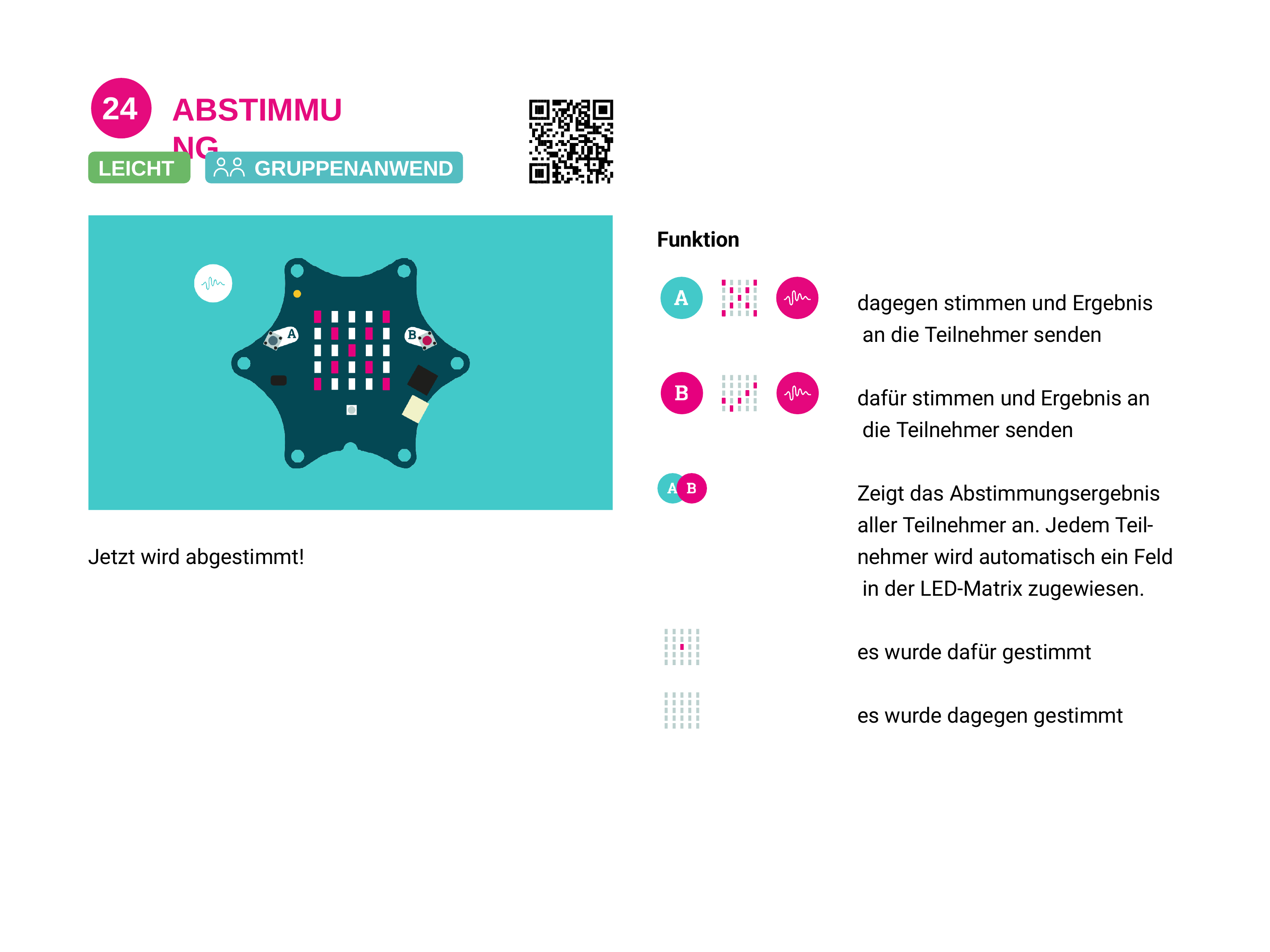

# 24
ABSTIMMUNG

LEICHT
GRUPPENANWENDUNG

Funktion

dagegen stimmen und Ergebnis  an die Teilnehmer senden

dafür stimmen und Ergebnis an  die Teilnehmer senden

Zeigt das Abstimmungsergebnis  aller Teilnehmer an. Jedem Teil-  nehmer wird automatisch ein Feld  in der LED-Matrix zugewiesen.

Jetzt wird abgestimmt!

es wurde dafür gestimmt

es wurde dagegen gestimmt